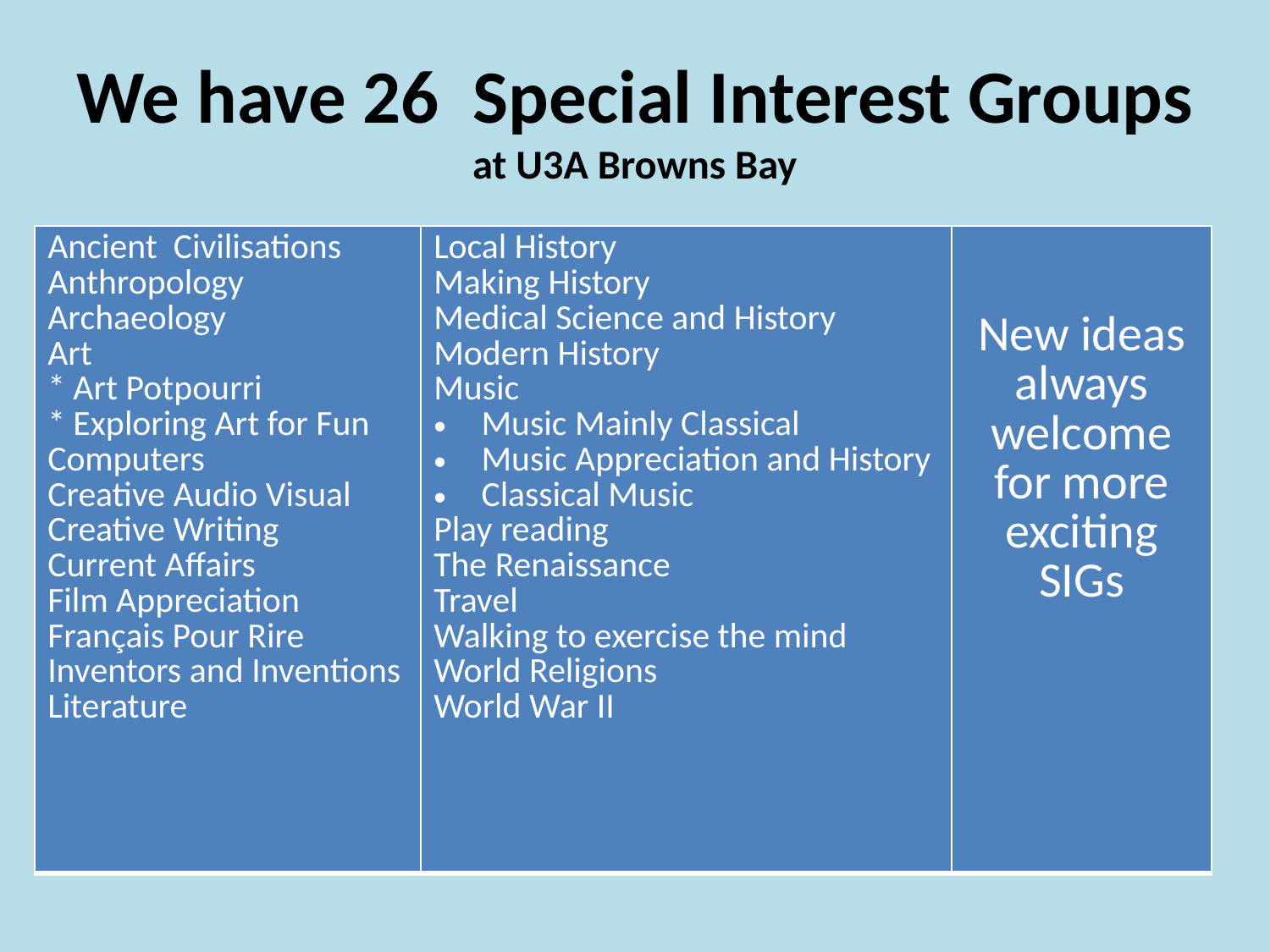

# We have 26  Special Interest Groups at U3A Browns Bay
| Ancient Civilisations Anthropology Archaeology Art \* Art Potpourri \* Exploring Art for Fun Computers Creative Audio Visual Creative Writing Current Affairs Film Appreciation Français Pour Rire Inventors and Inventions Literature | Local History Making History Medical Science and History Modern History Music Music Mainly Classical Music Appreciation and History Classical Music Play reading The Renaissance Travel Walking to exercise the mind World Religions World War II | New ideas always welcome for more exciting SIGs |
| --- | --- | --- |